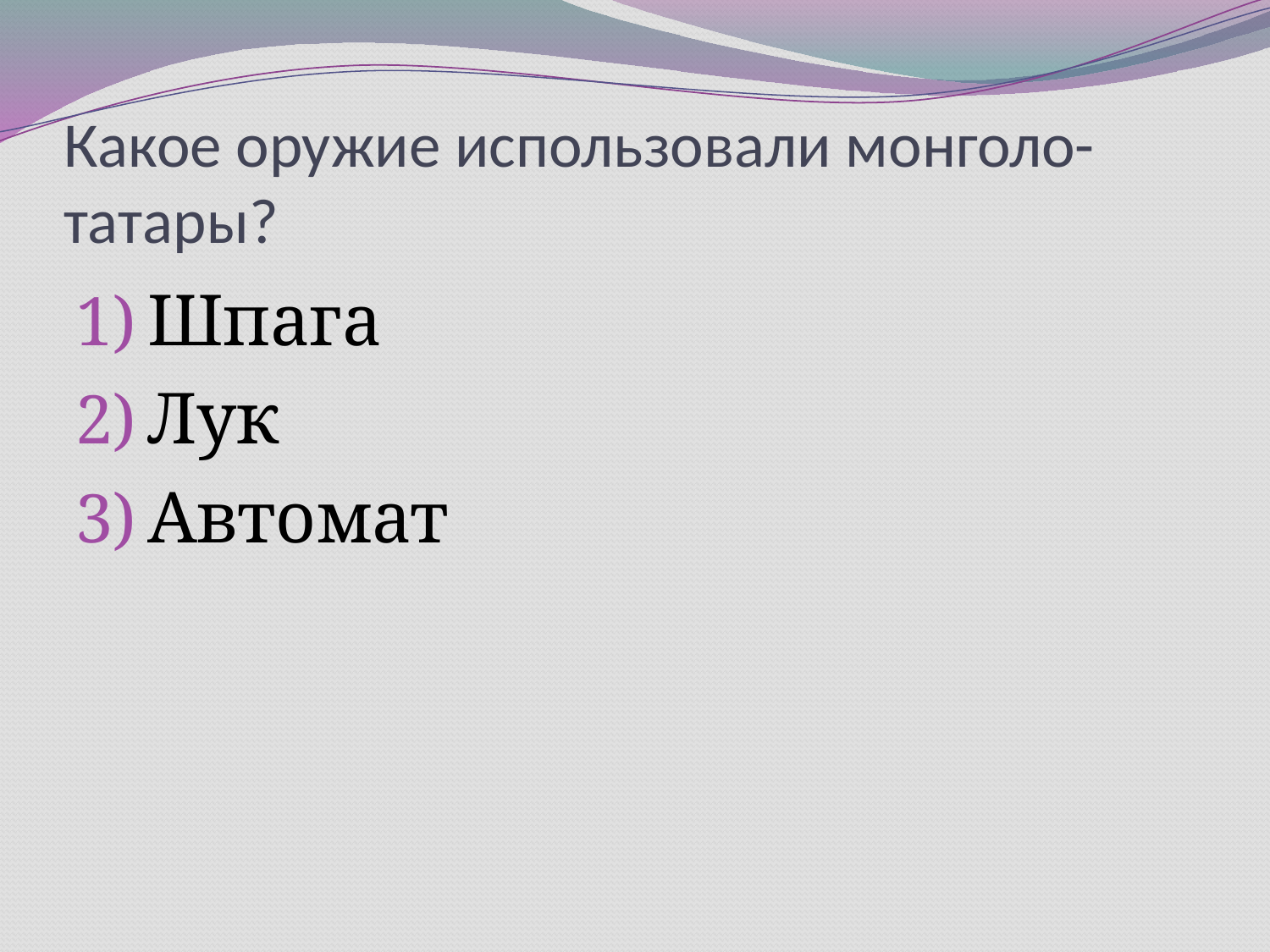

# Какое оружие использовали монголо-татары?
Шпага
Лук
Автомат